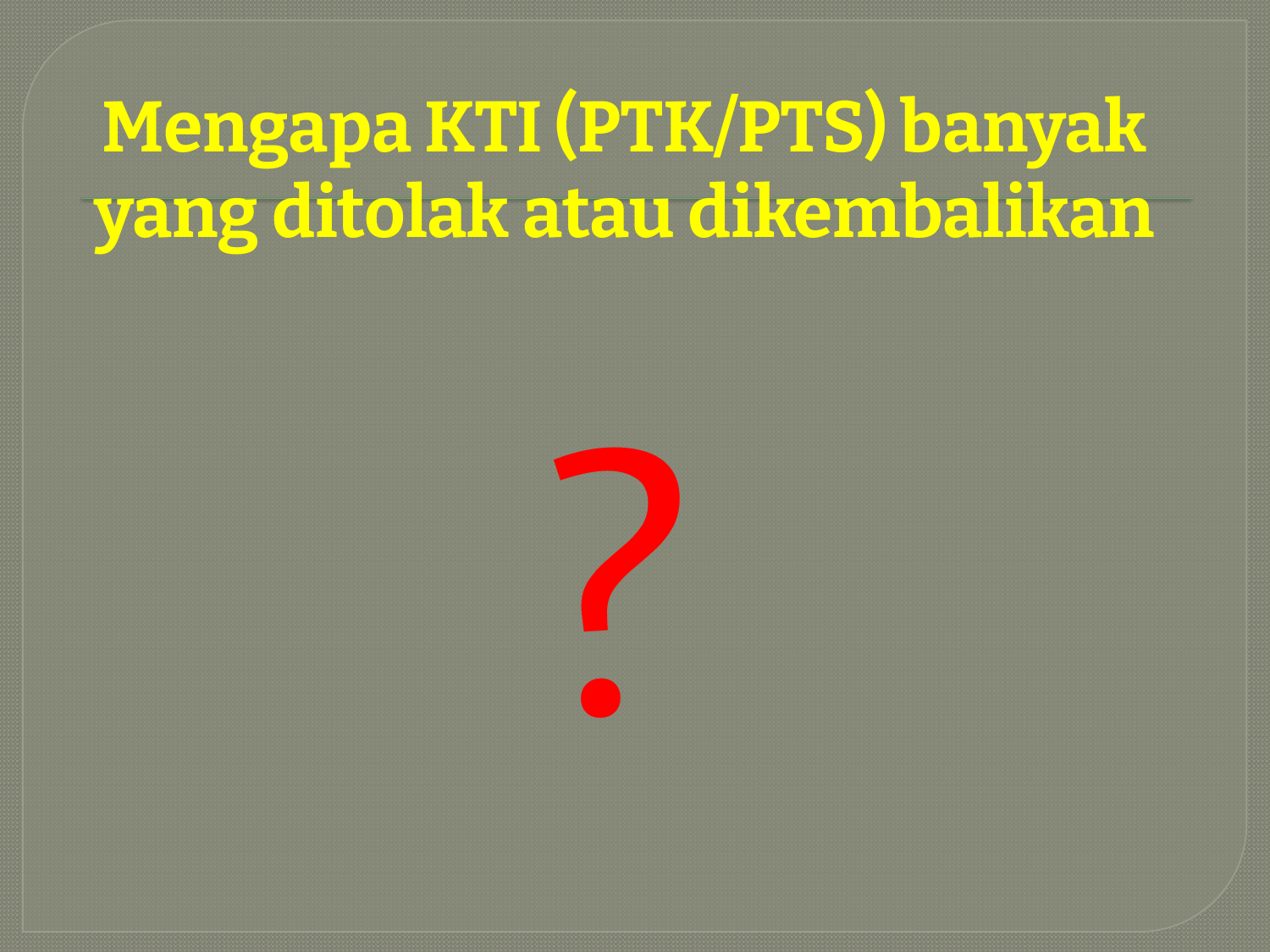

Mengapa KTI (PTK/PTS) banyak yang ditolak atau dikembalikan

?